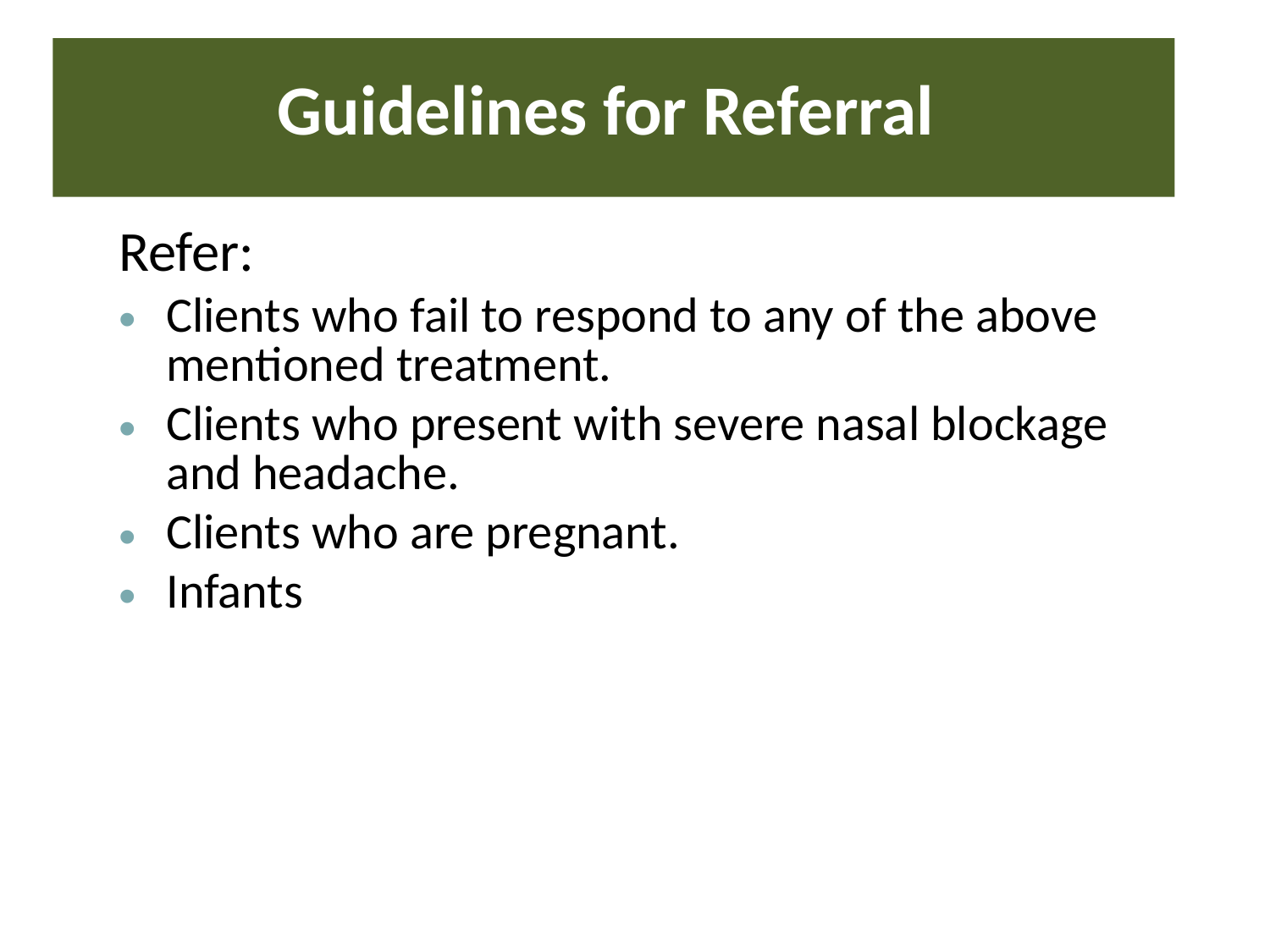

# Guidelines for Referral
Refer:
Clients who fail to respond to any of the above mentioned treatment.
Clients who present with severe nasal blockage and headache.
Clients who are pregnant.
Infants